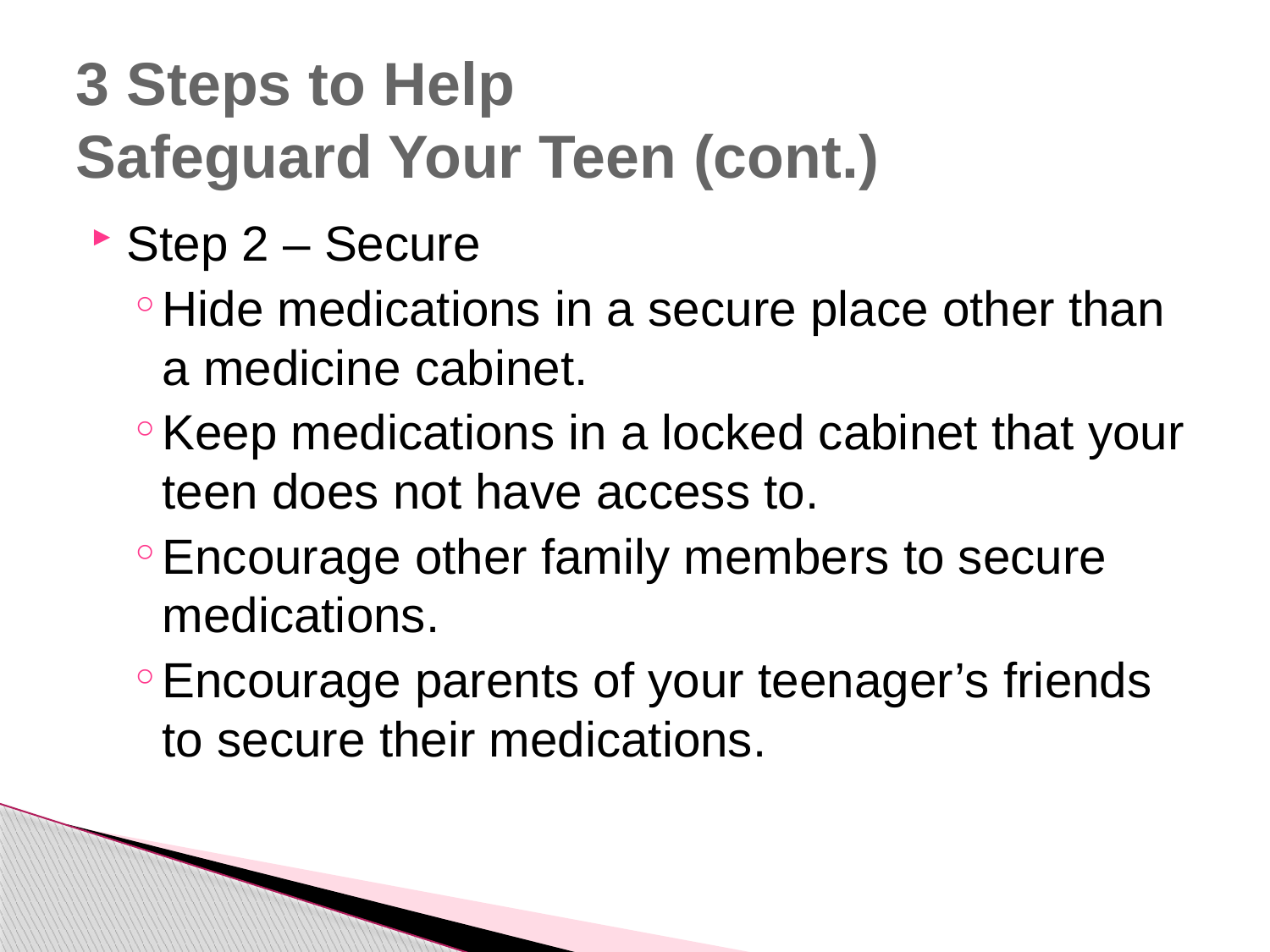

# 3 Steps to Help Safeguard Your Teen (cont.)
Step 2 – Secure
Hide medications in a secure place other than a medicine cabinet.
Keep medications in a locked cabinet that your teen does not have access to.
Encourage other family members to secure medications.
Encourage parents of your teenager’s friends to secure their medications.